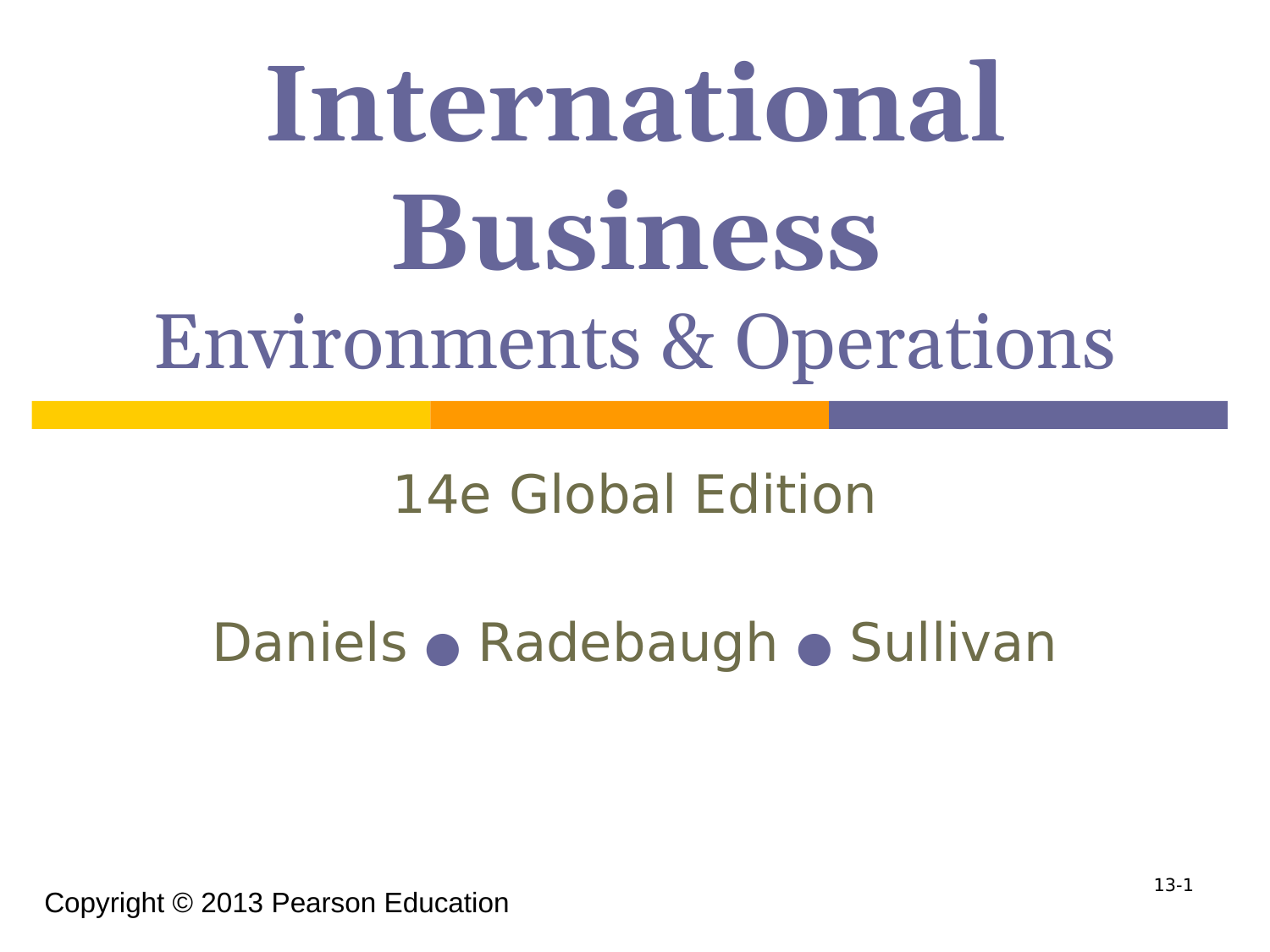

# International Business Environments & Operations
14e Global Edition

Daniels ● Radebaugh ● Sullivan
13-1